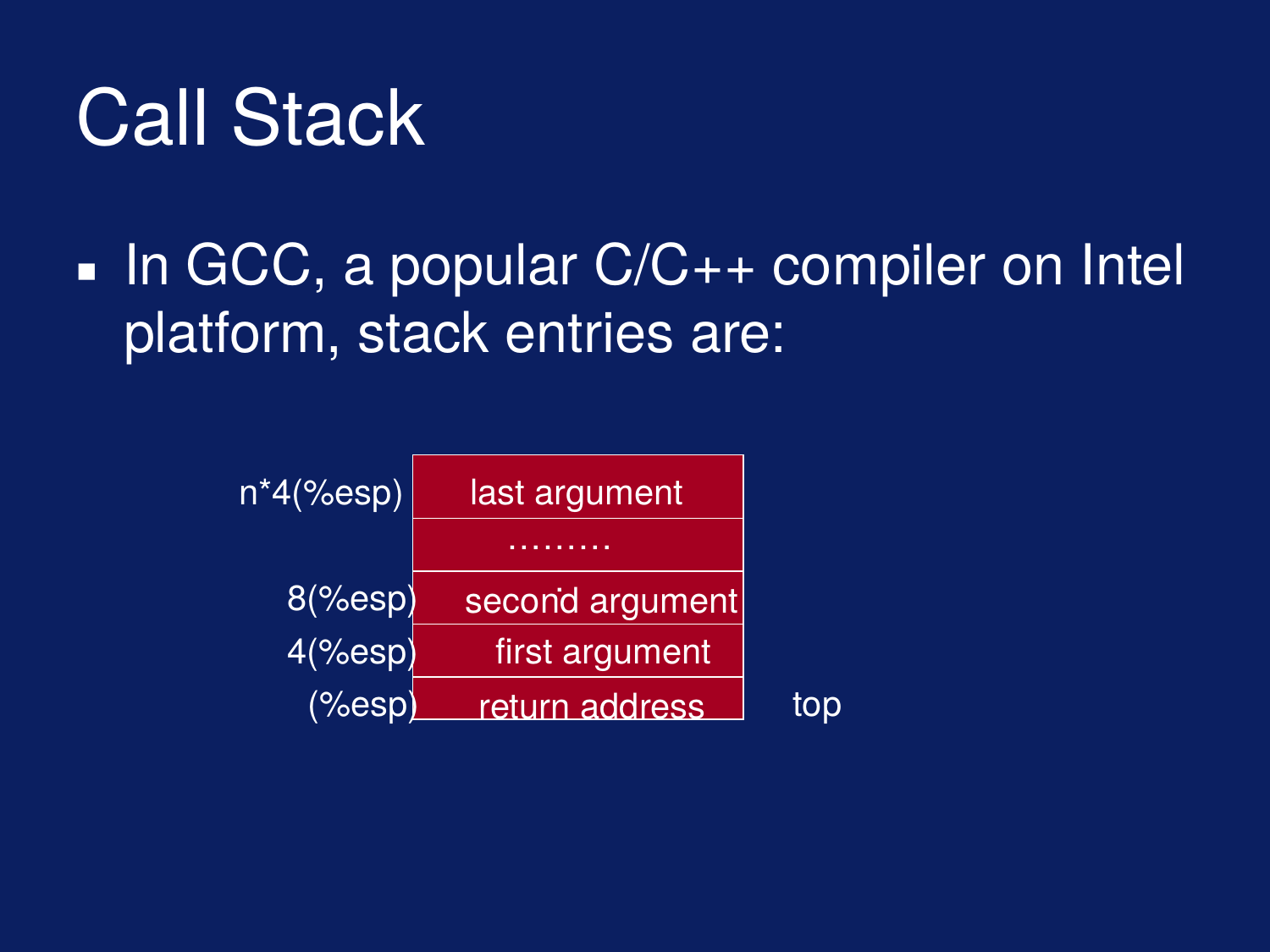

# Call Stack
In GCC, a popular C/C++ compiler on Intel platform, stack entries are:

n*4(%esp)
last argument
……….
8(%esp)
second argument
4(%esp)
first argument
(%esp)
top
return address